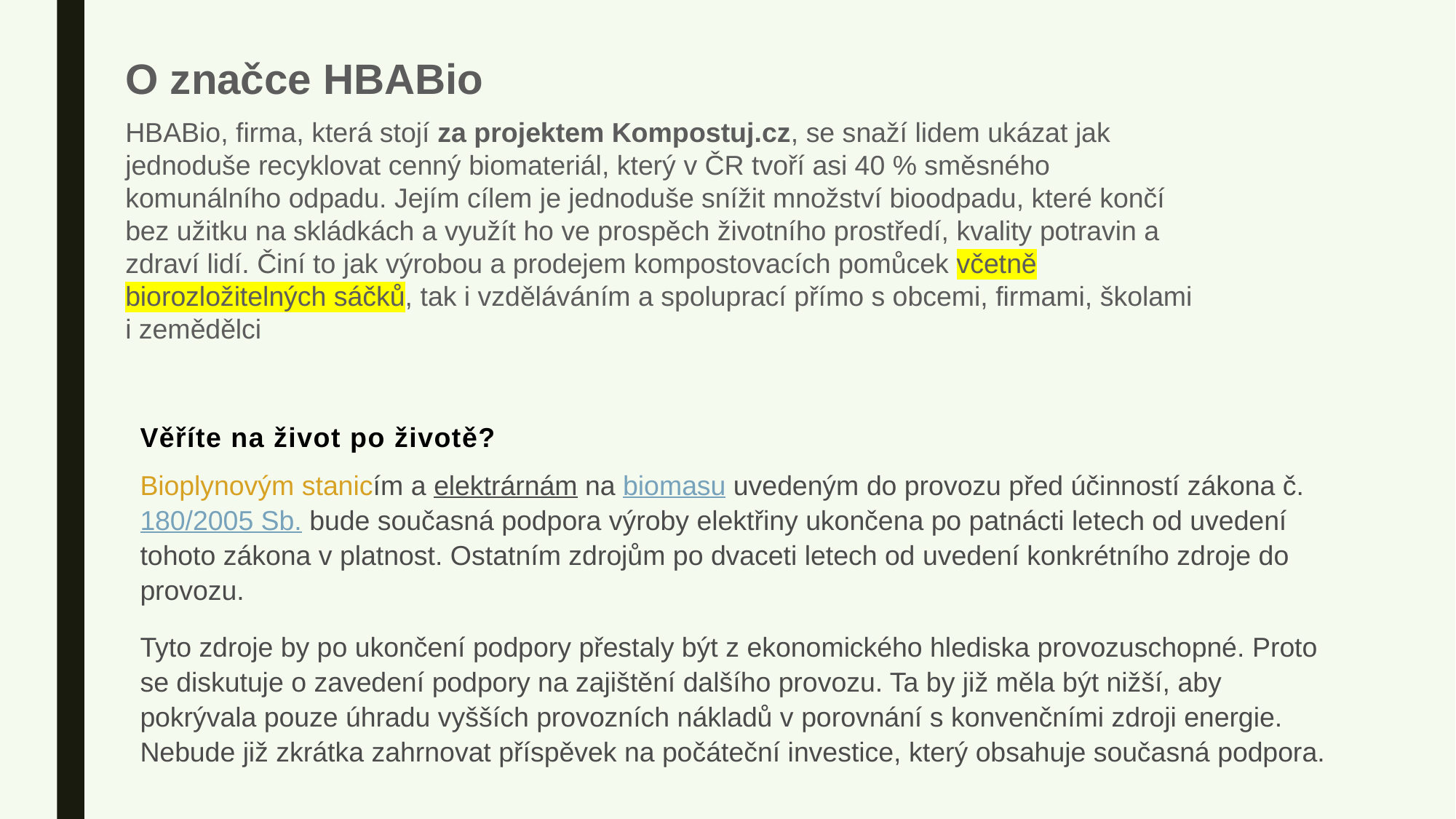

O značce HBABio
HBABio, firma, která stojí za projektem Kompostuj.cz, se snaží lidem ukázat jak jednoduše recyklovat cenný biomateriál, který v ČR tvoří asi 40 % směsného komunálního odpadu. Jejím cílem je jednoduše snížit množství bioodpadu, které končí bez užitku na skládkách a využít ho ve prospěch životního prostředí, kvality potravin a zdraví lidí. Činí to jak výrobou a prodejem kompostovacích pomůcek včetně biorozložitelných sáčků, tak i vzděláváním a spoluprací přímo s obcemi, firmami, školami i zemědělci
Věříte na život po životě?
Bioplynovým stanicím a elektrárnám na biomasu uvedeným do provozu před účinností zákona č. 180/2005 Sb. bude současná podpora výroby elektřiny ukončena po patnácti letech od uvedení tohoto zákona v platnost. Ostatním zdrojům po dvaceti letech od uvedení konkrétního zdroje do provozu.
Tyto zdroje by po ukončení podpory přestaly být z ekonomického hlediska provozuschopné. Proto se diskutuje o zavedení podpory na zajištění dalšího provozu. Ta by již měla být nižší, aby pokrývala pouze úhradu vyšších provozních nákladů v porovnání s konvenčními zdroji energie. Nebude již zkrátka zahrnovat příspěvek na počáteční investice, který obsahuje současná podpora.